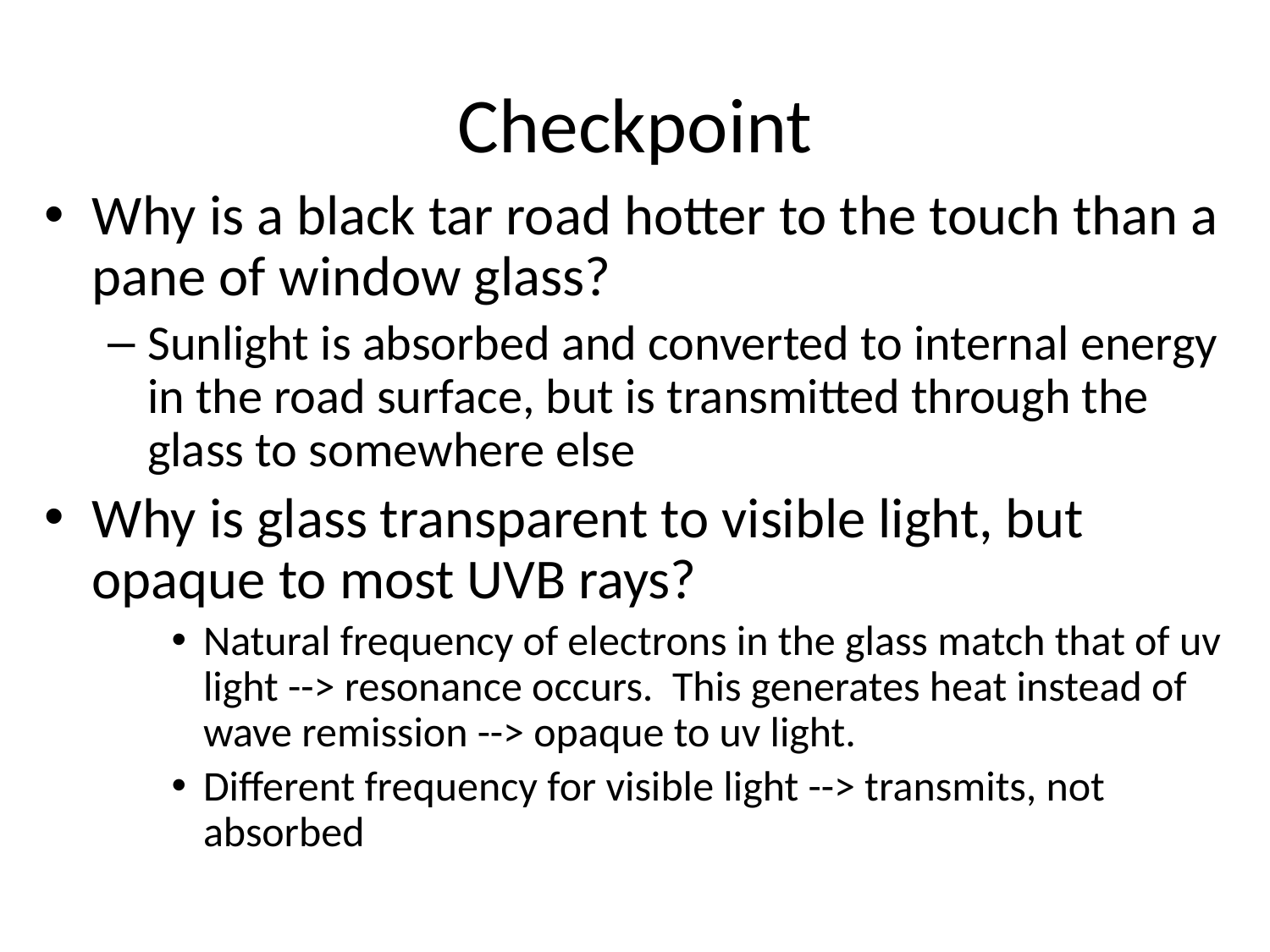

# Checkpoint
Why is a black tar road hotter to the touch than a pane of window glass?
Sunlight is absorbed and converted to internal energy in the road surface, but is transmitted through the glass to somewhere else
Why is glass transparent to visible light, but opaque to most UVB rays?
Natural frequency of electrons in the glass match that of uv light --> resonance occurs.  This generates heat instead of wave remission --> opaque to uv light.
Different frequency for visible light --> transmits, not absorbed